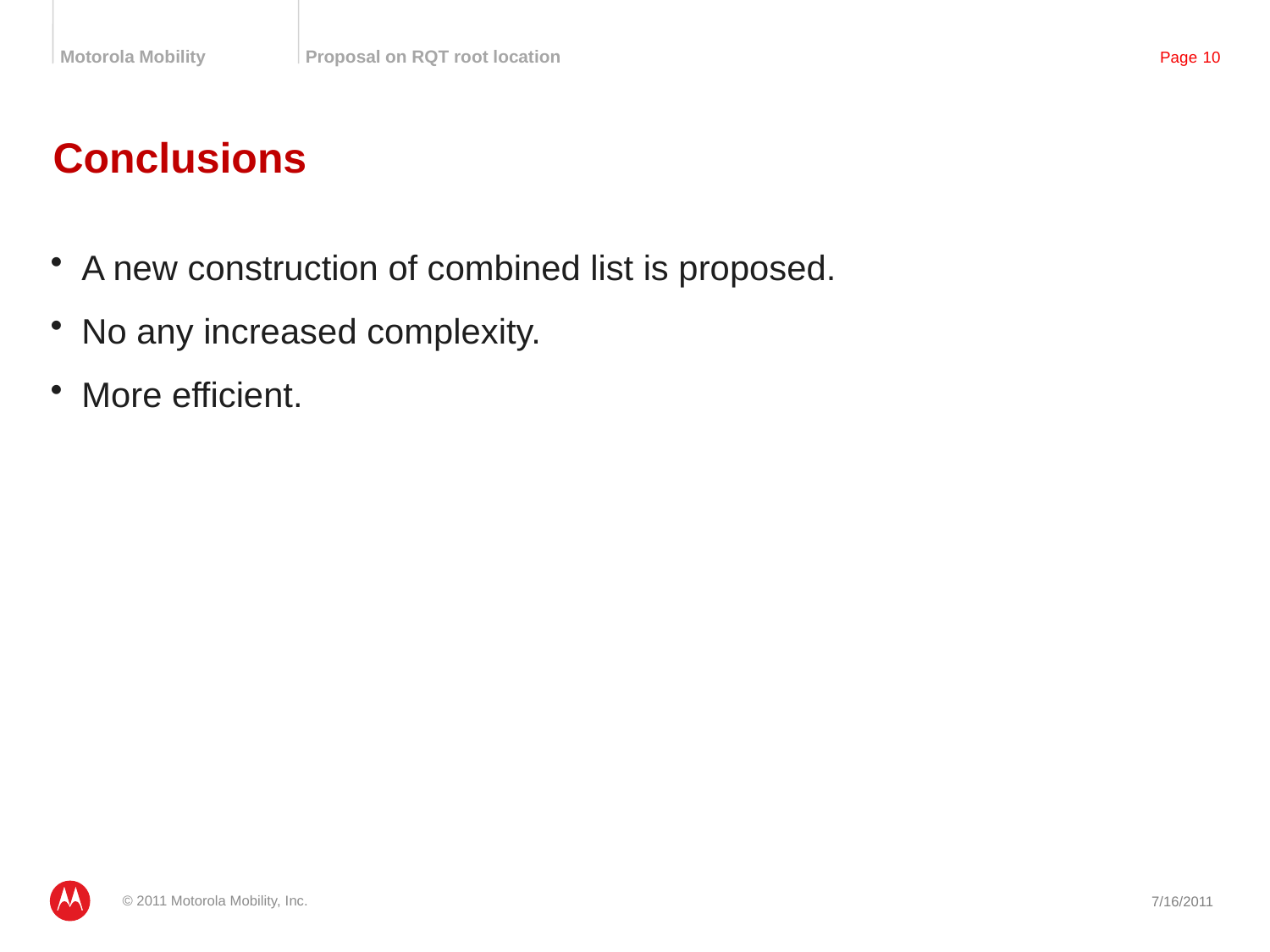

# Conclusions
A new construction of combined list is proposed.
No any increased complexity.
More efficient.
© 2011 Motorola Mobility, Inc.
7/16/2011